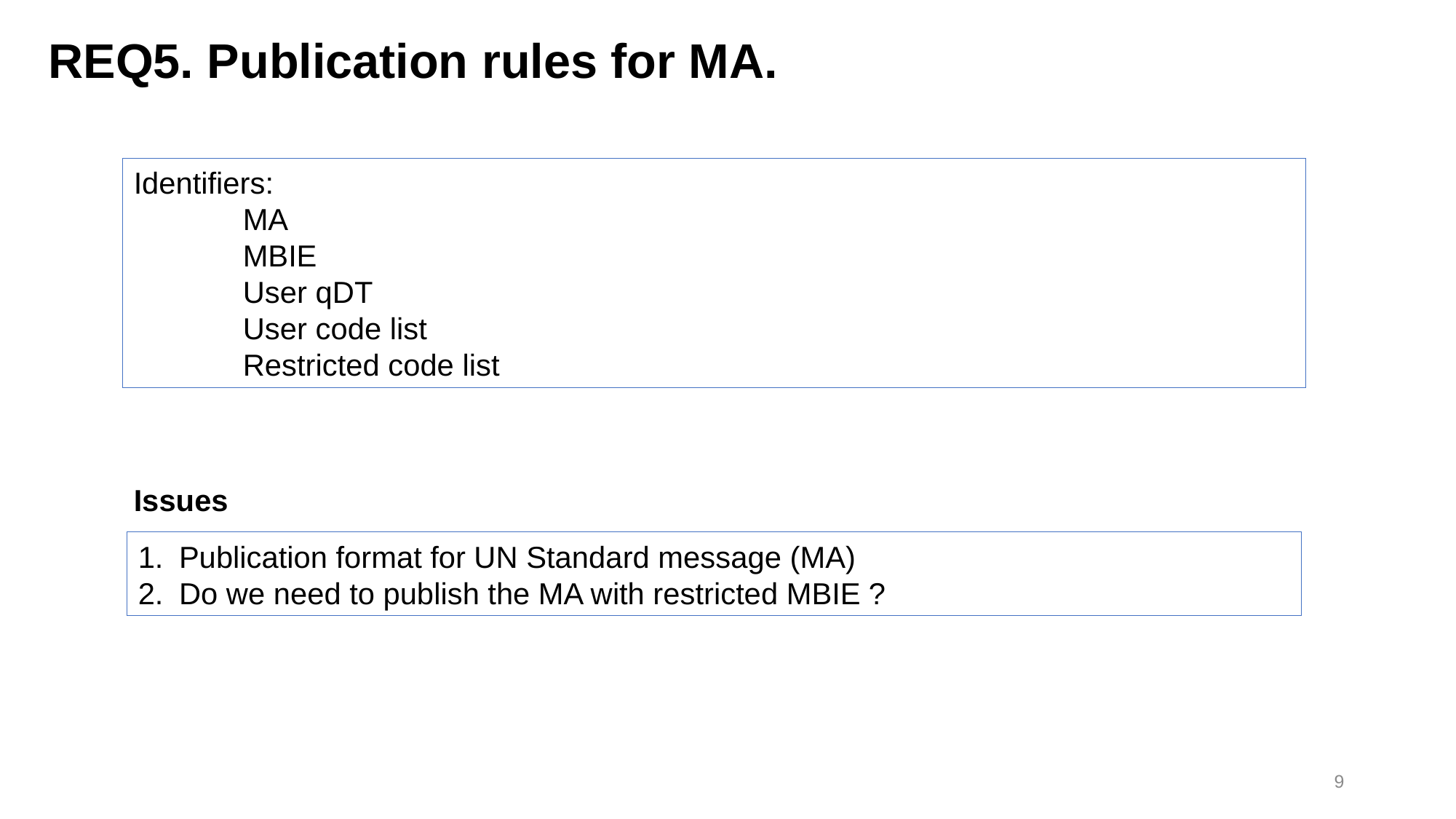

REQ5. Publication rules for MA.
Identifiers:
	MA
	MBIE
	User qDT
	User code list
	Restricted code list
Issues
Publication format for UN Standard message (MA)
Do we need to publish the MA with restricted MBIE ?
9